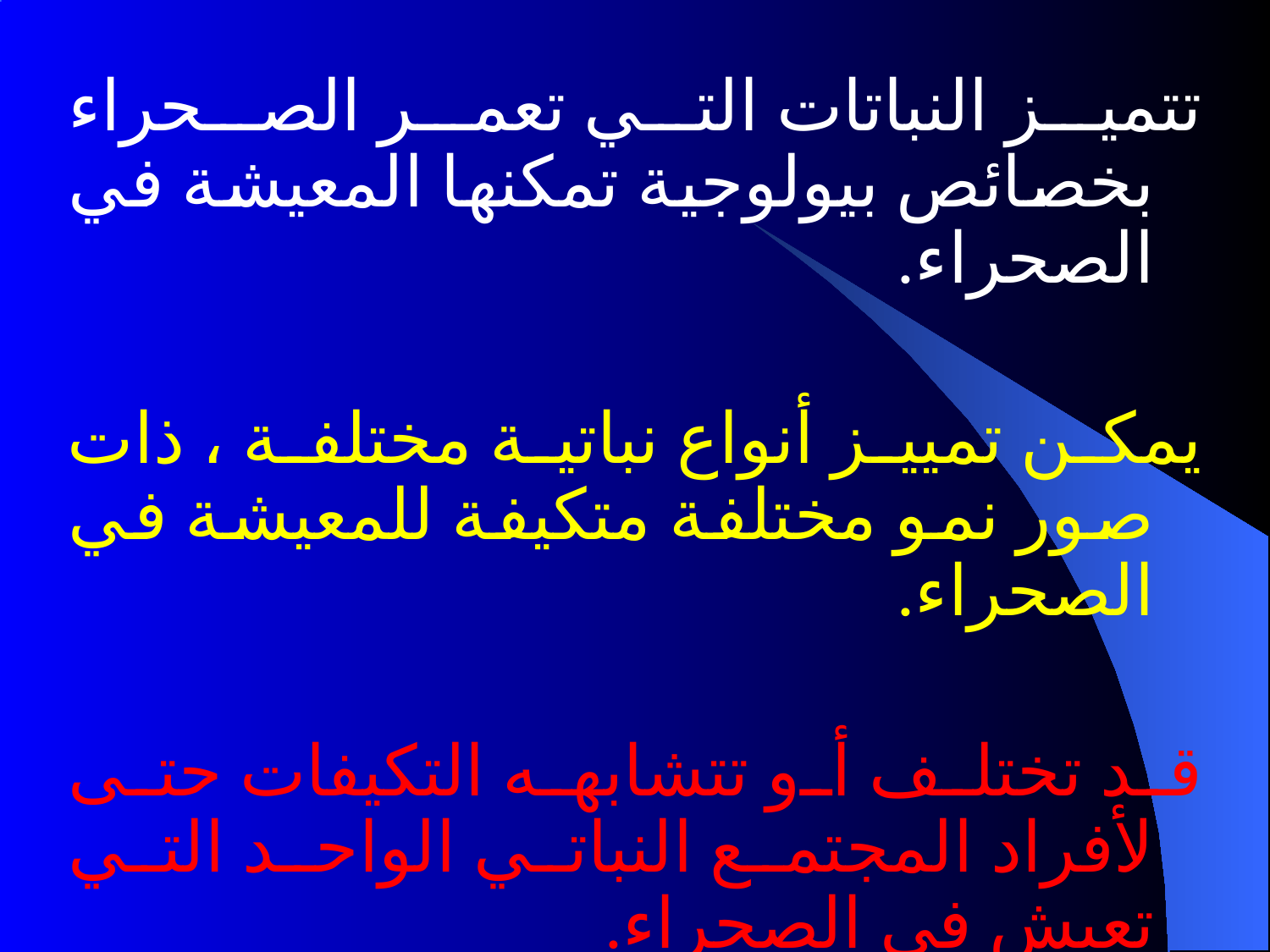

تتميز النباتات التي تعمر الصحراء بخصائص بيولوجية تمكنها المعيشة في الصحراء.

يمكن تمييز أنواع نباتية مختلفة ، ذات صور نمو مختلفة متكيفة للمعيشة في الصحراء.

قد تختلف أو تتشابهه التكيفات حتى لأفراد المجتمع النباتي الواحد التي تعيش في الصحراء.